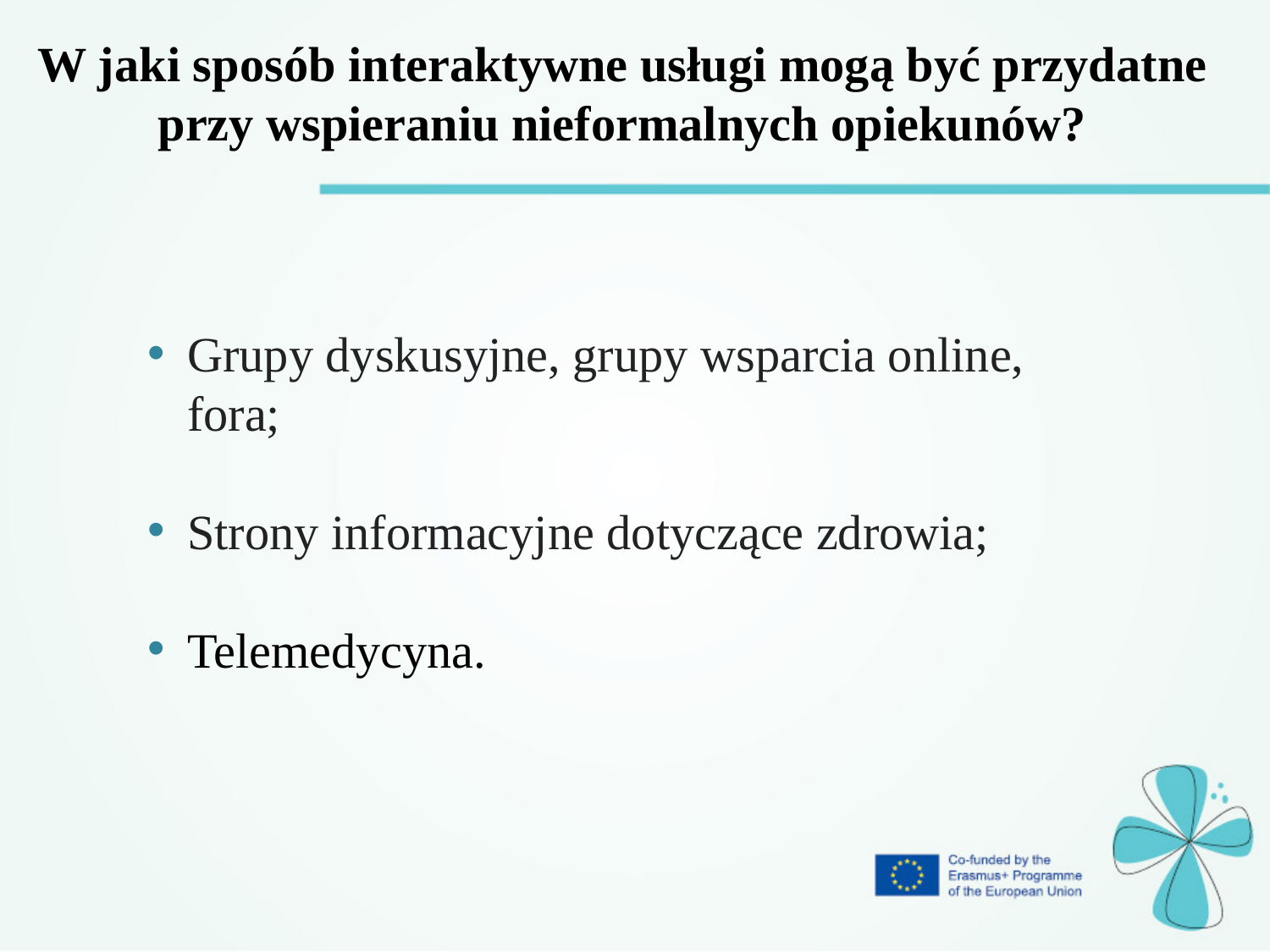

W jaki sposób interaktywne usługi mogą być przydatne przy wspieraniu nieformalnych opiekunów?
Grupy dyskusyjne, grupy wsparcia online, fora;

Strony informacyjne dotyczące zdrowia;

Telemedycyna.